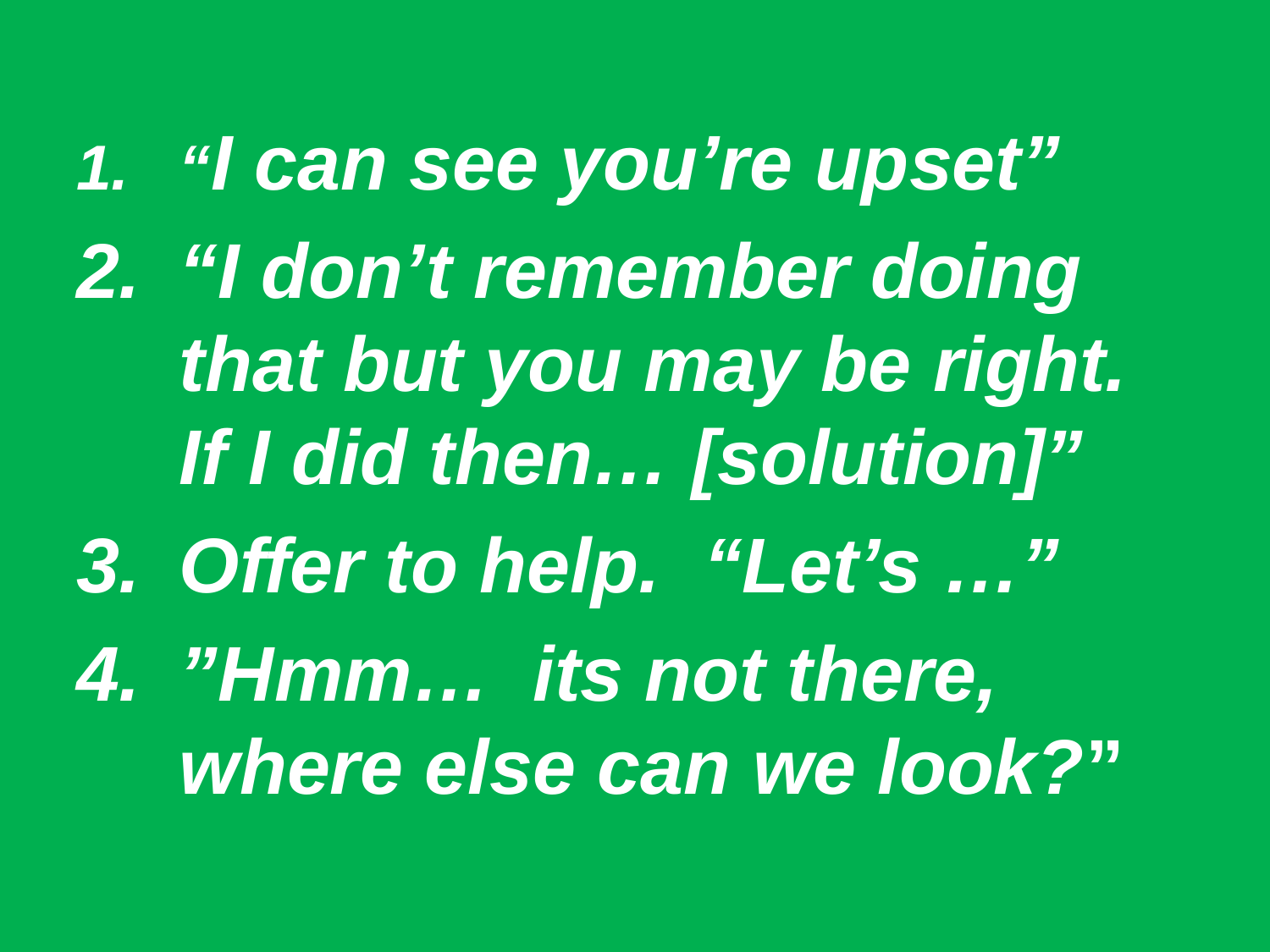

“I can see you’re upset”
“I don’t remember doing that but you may be right. If I did then… [solution]”
Offer to help.  “Let’s …”
”Hmm…  its not there, where else can we look?”